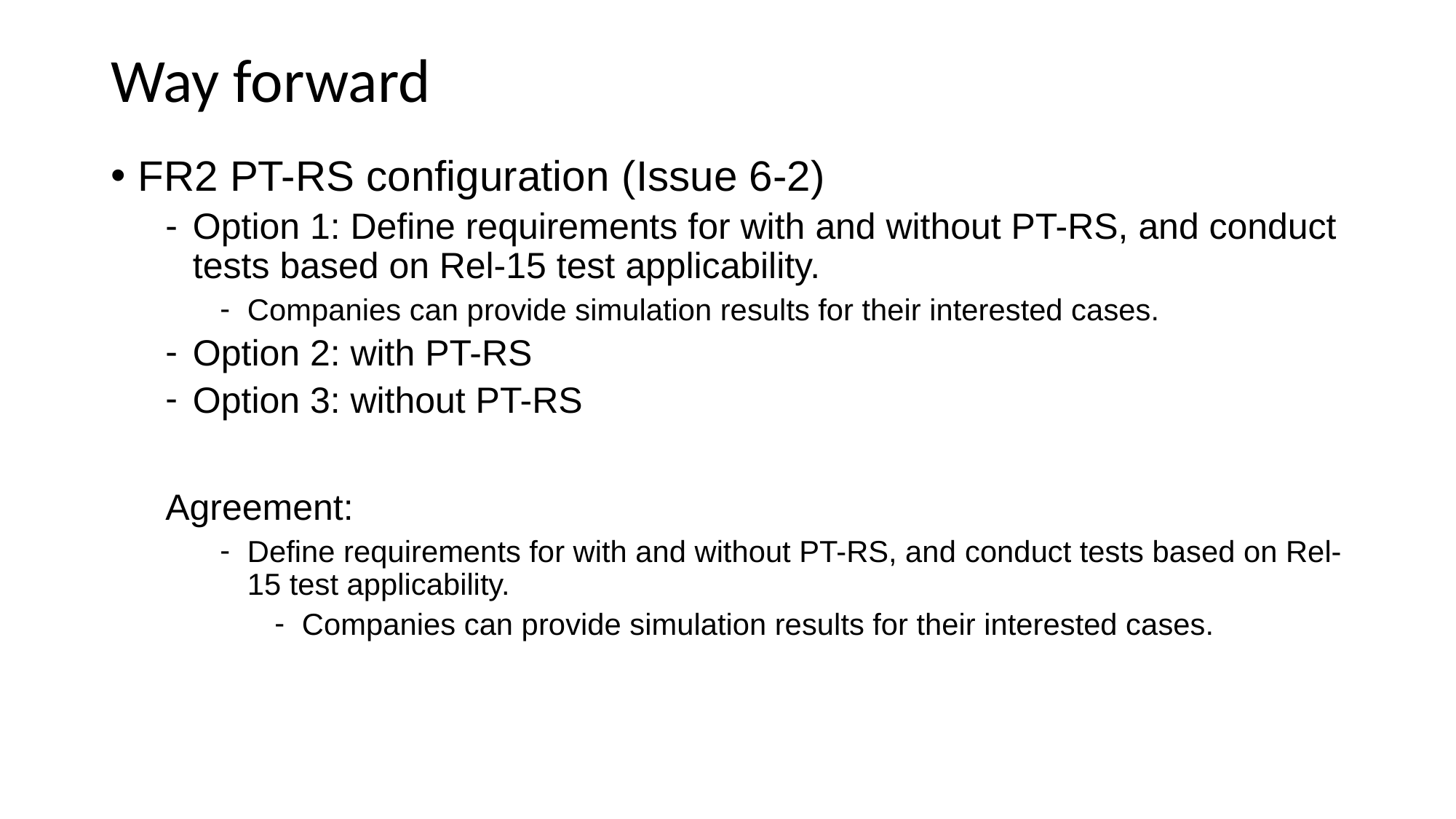

# Way forward
FR2 PT-RS configuration (Issue 6-2)
Option 1: Define requirements for with and without PT-RS, and conduct tests based on Rel-15 test applicability.
Companies can provide simulation results for their interested cases.
Option 2: with PT-RS
Option 3: without PT-RS

Agreement:
Define requirements for with and without PT-RS, and conduct tests based on Rel-15 test applicability.
Companies can provide simulation results for their interested cases.